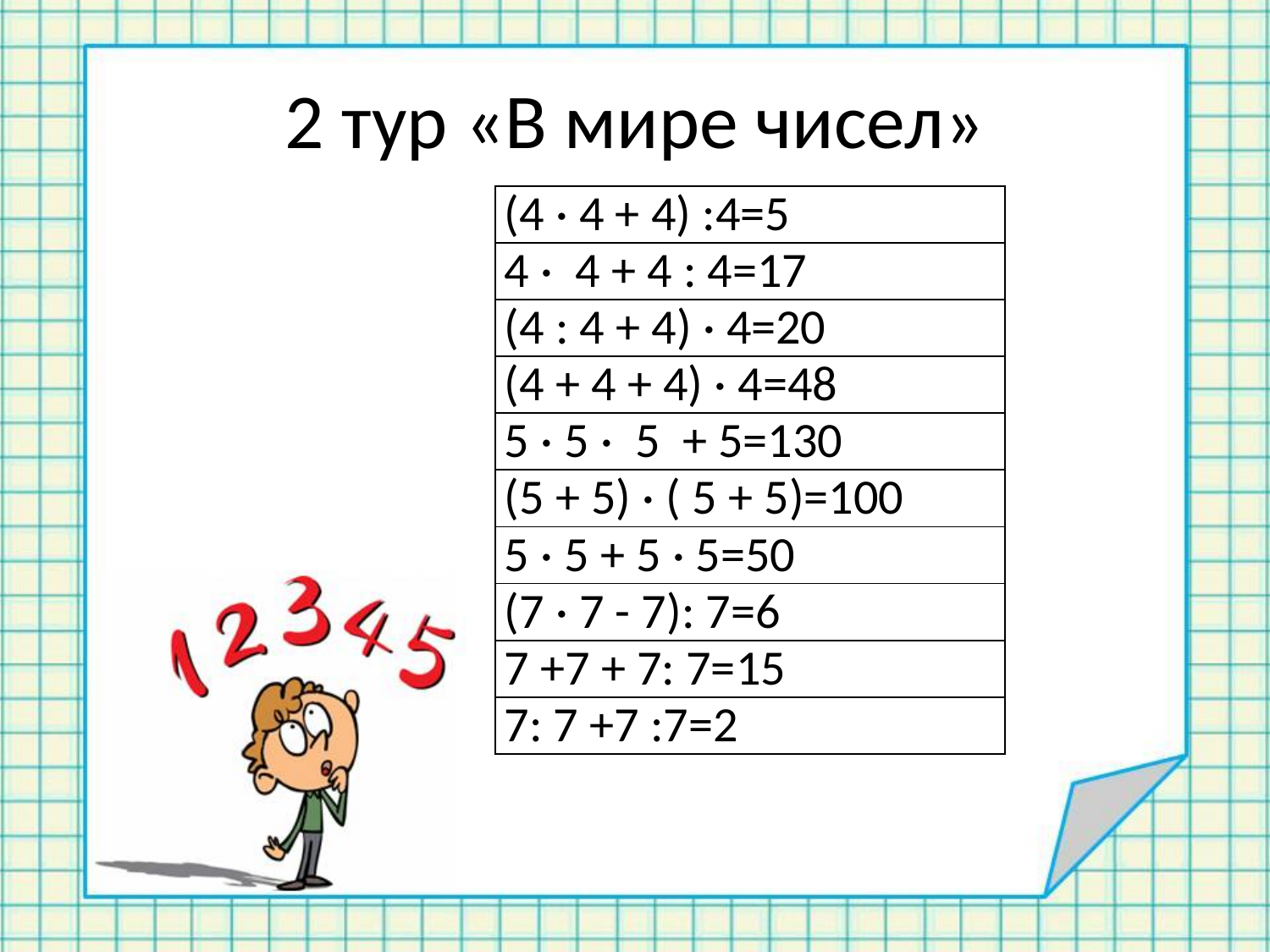

# 2 тур «В мире чисел»
| (4 · 4 + 4) :4=5 |
| --- |
| 4 · 4 + 4 : 4=17 |
| (4 : 4 + 4) · 4=20 |
| (4 + 4 + 4) · 4=48 |
| 5 · 5 · 5 + 5=130 |
| (5 + 5) · ( 5 + 5)=100 |
| 5 · 5 + 5 · 5=50 |
| (7 · 7 - 7): 7=6 |
| 7 +7 + 7: 7=15 |
| 7: 7 +7 :7=2 |